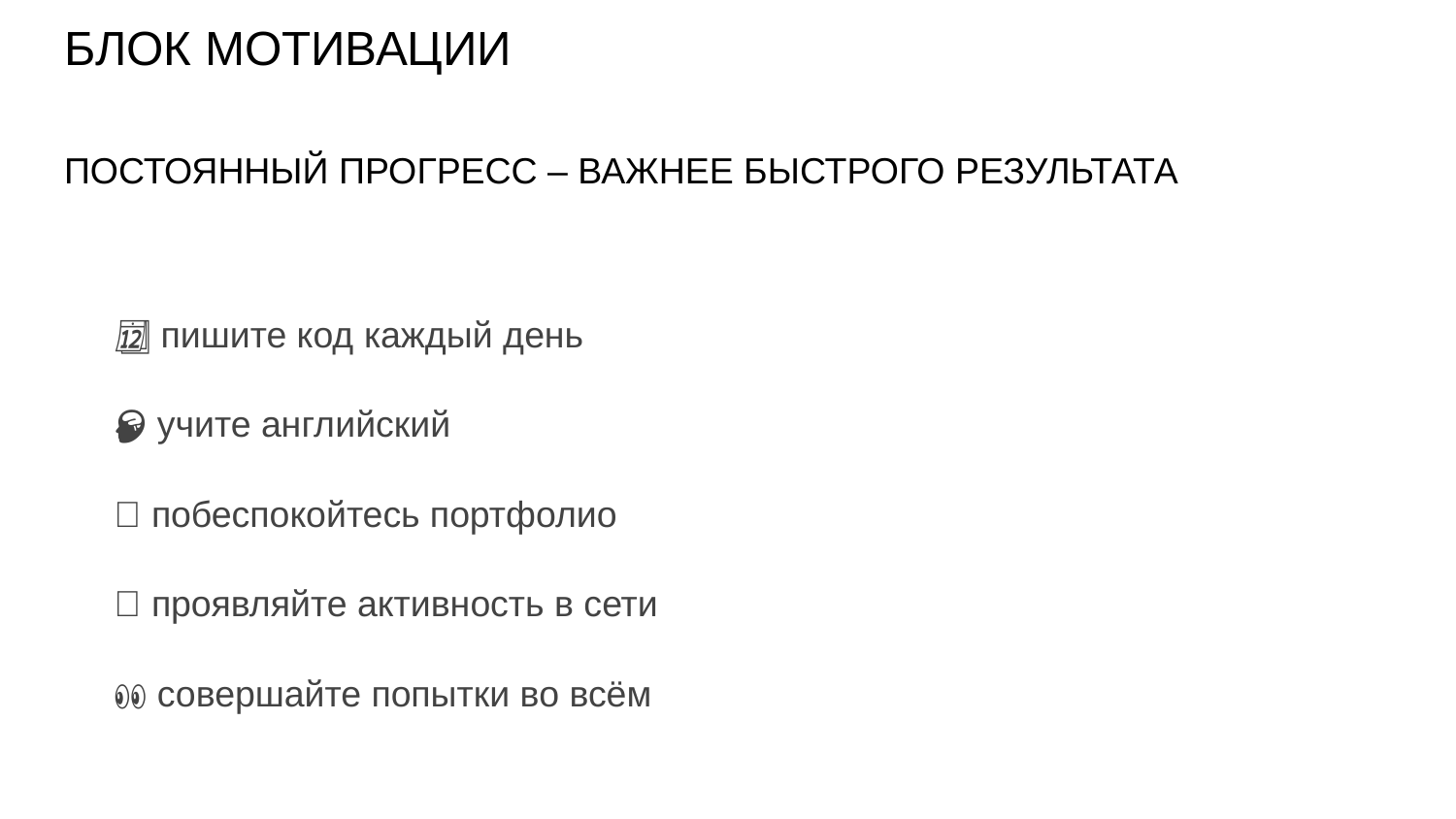

# БЛОК МОТИВАЦИИ
ПОСТОЯННЫЙ ПРОГРЕСС – ВАЖНЕЕ БЫСТРОГО РЕЗУЛЬТАТА
📆 пишите код каждый день
🧠 учите английский
🧰 побеспокойтесь портфолио
🧵 проявляйте активность в сети
👀 совершайте попытки во всём